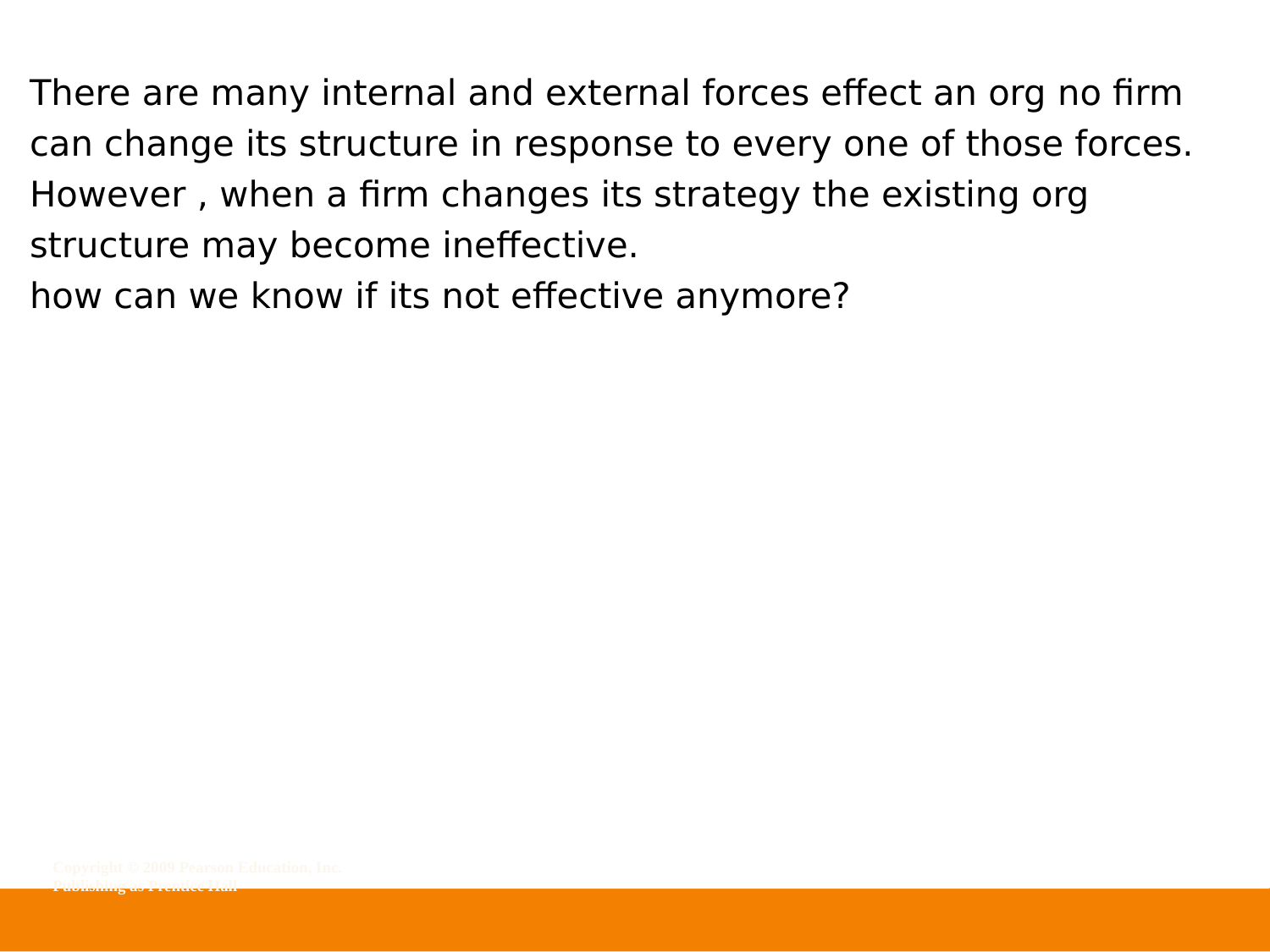

There are many internal and external forces effect an org no firm can change its structure in response to every one of those forces.
However , when a firm changes its strategy the existing org structure may become ineffective.
how can we know if its not effective anymore?